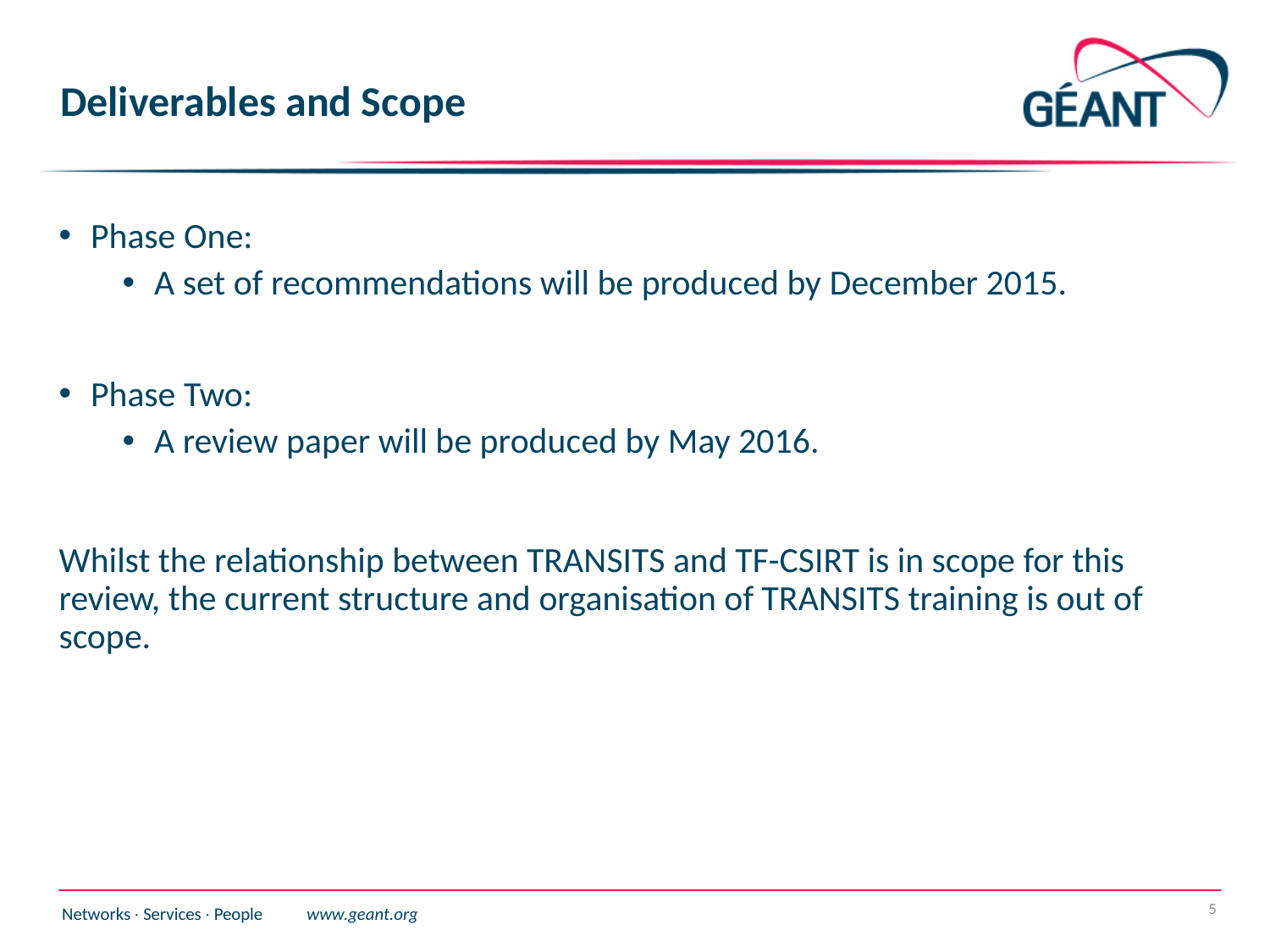

# Deliverables and Scope
Phase One:
A set of recommendations will be produced by December 2015.

Phase Two:
A review paper will be produced by May 2016.

Whilst the relationship between TRANSITS and TF-CSIRT is in scope for this review, the current structure and organisation of TRANSITS training is out of scope.

5